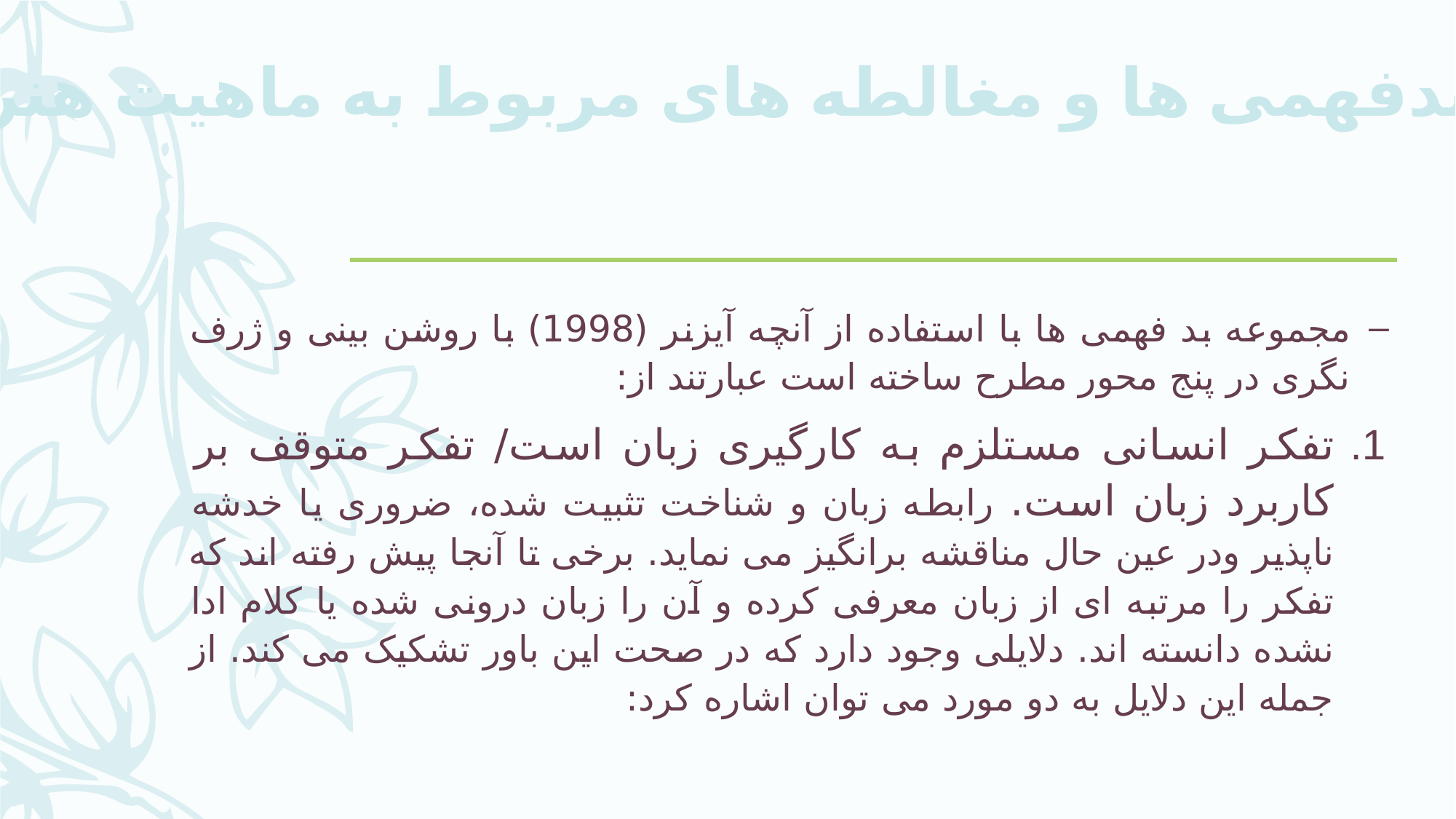

بدفهمی ها و مغالطه های مربوط به ماهیت هنر
مجموعه بد فهمی ها با استفاده از آنچه آیزنر (1998) با روشن بینی و ژرف نگری در پنج محور مطرح ساخته است عبارتند از:
تفکر انسانی مستلزم به کارگیری زبان است/ تفکر متوقف بر کاربرد زبان است. رابطه زبان و شناخت تثبیت شده، ضروری یا خدشه ناپذیر ودر عین حال مناقشه برانگیز می نماید. برخی تا آنجا پیش رفته اند که تفکر را مرتبه ای از زبان معرفی کرده و آن را زبان درونی شده یا کلام ادا نشده دانسته اند. دلایلی وجود دارد که در صحت این باور تشکیک می کند. از جمله این دلایل به دو مورد می توان اشاره کرد: